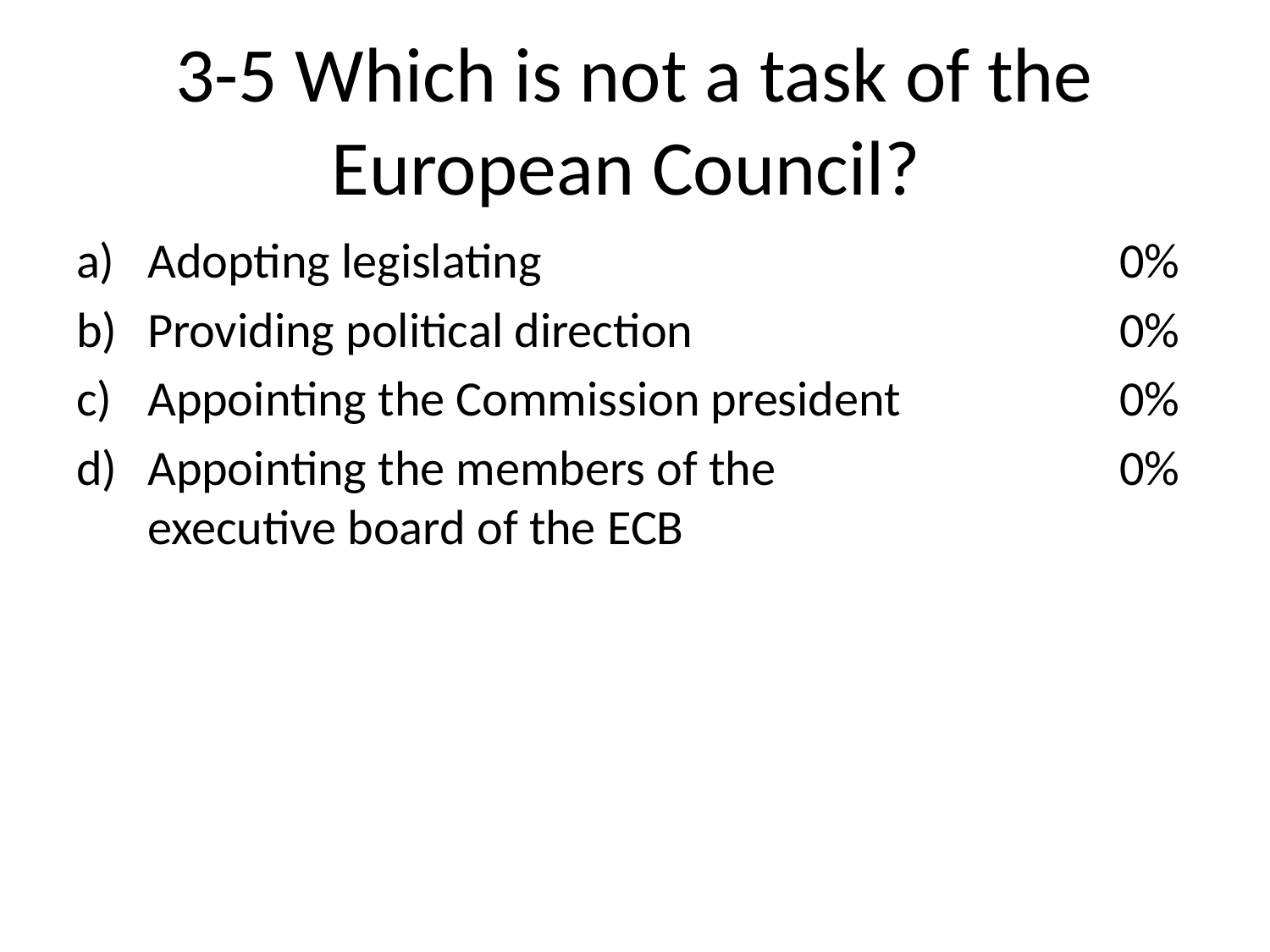

# 3-5 Which is not a task of the European Council?
Adopting legislating
Providing political direction
Appointing the Commission president
Appointing the members of the executive board of the ECB
0%
0%
0%
0%